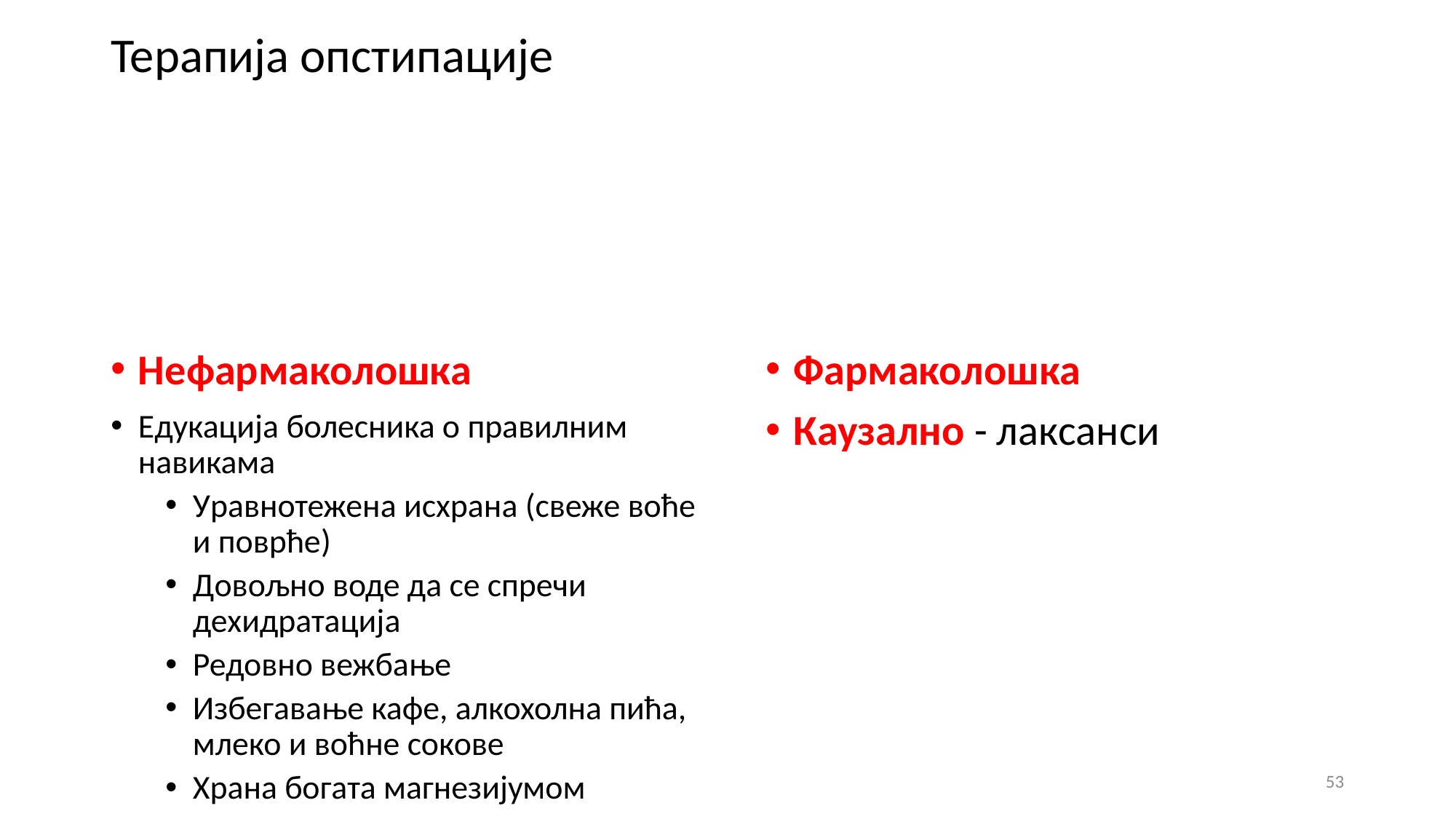

# Терапија опстипације
Нефармаколошка
Едукација болесника о правилним навикама
Уравнотежена исхрана (свеже воће и поврће)
Довољно воде да се спречи дехидратација
Редовно вежбање
Избегавање кафе, алкохолна пића, млеко и воћне сокове
Храна богата магнезијумом
Фармаколошка
Каузално - лаксанси
53